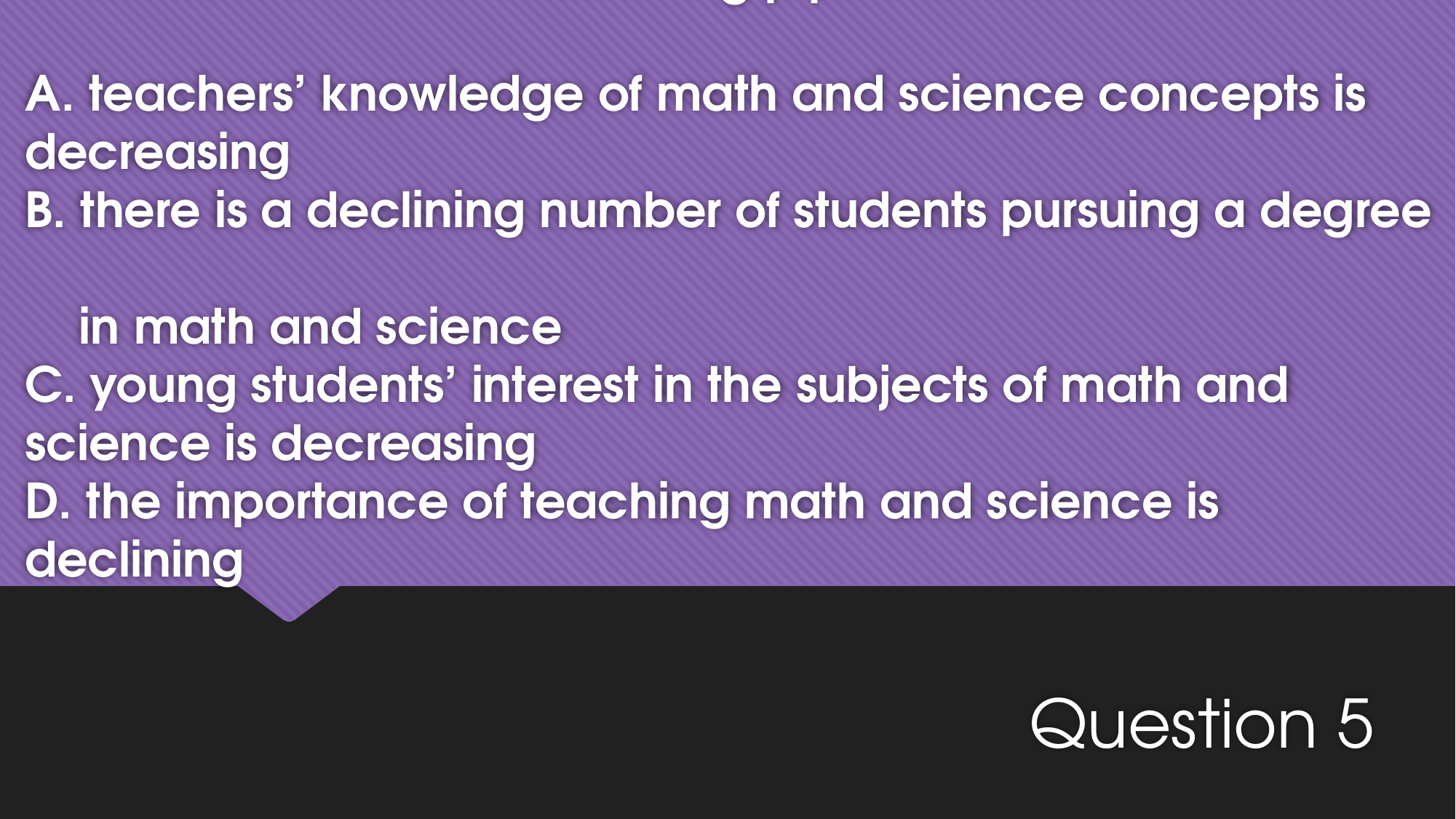

# What does the term “narrowing pipeline” mean? A. teachers’ knowledge of math and science concepts is 	decreasing B. there is a declining number of students pursuing a degree in 	math and science C. young students’ interest in the subjects of math and 	science is decreasing D. the importance of teaching math and science is 	declining
Question 5